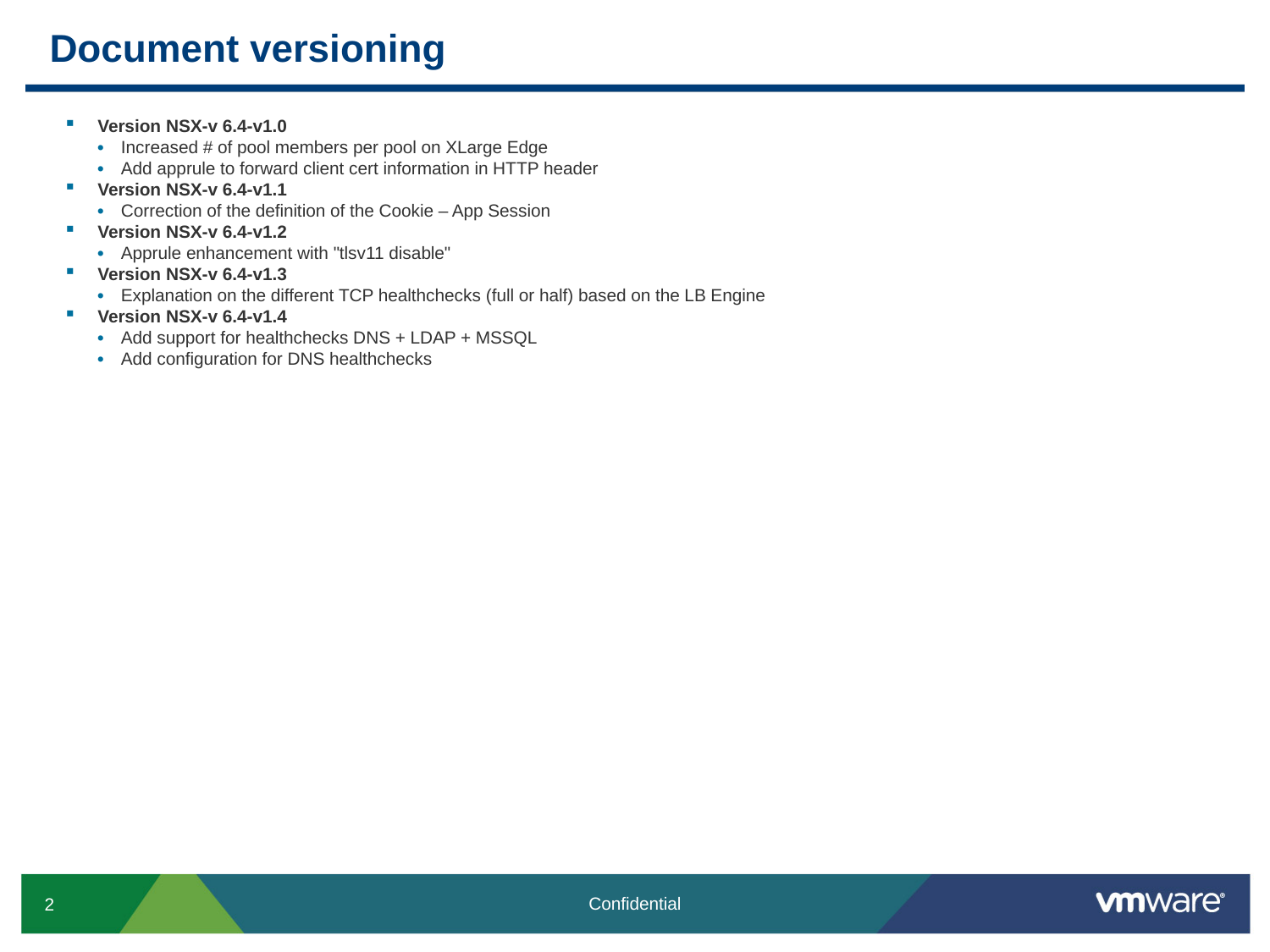

# Document versioning
Version NSX-v 6.4-v1.0
Increased # of pool members per pool on XLarge Edge
Add apprule to forward client cert information in HTTP header
Version NSX-v 6.4-v1.1
Correction of the definition of the Cookie – App Session
Version NSX-v 6.4-v1.2
Apprule enhancement with "tlsv11 disable"
Version NSX-v 6.4-v1.3
Explanation on the different TCP healthchecks (full or half) based on the LB Engine
Version NSX-v 6.4-v1.4
Add support for healthchecks DNS + LDAP + MSSQL
Add configuration for DNS healthchecks